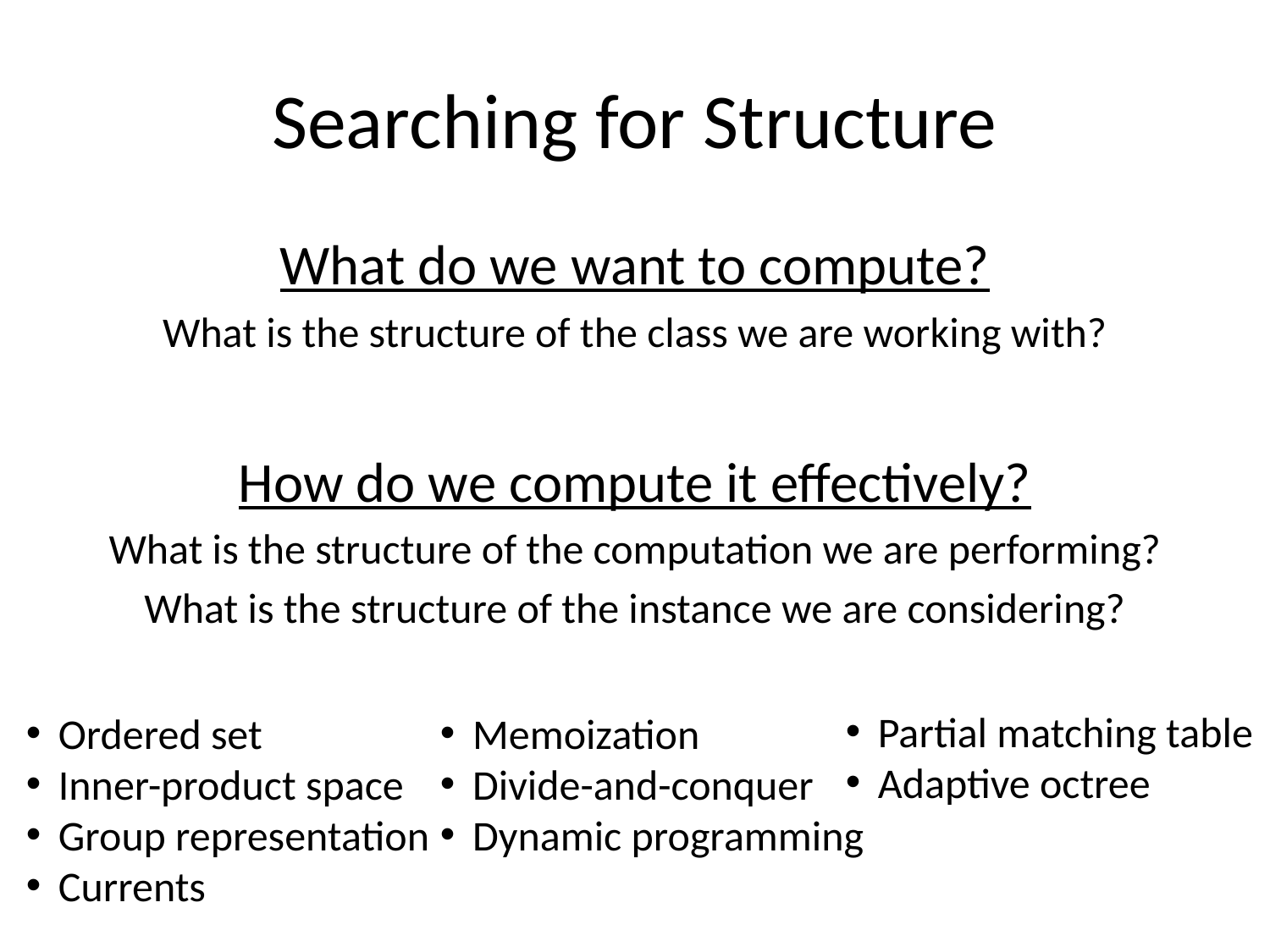

# Searching for Structure
What do we want to compute?
What is the structure of the class we are working with?

How do we compute it effectively?
What is the structure of the computation we are performing?
What is the structure of the instance we are considering?
Partial matching table
Adaptive octree
Ordered set
Inner-product space
Group representation
Currents
Memoization
Divide-and-conquer
Dynamic programming